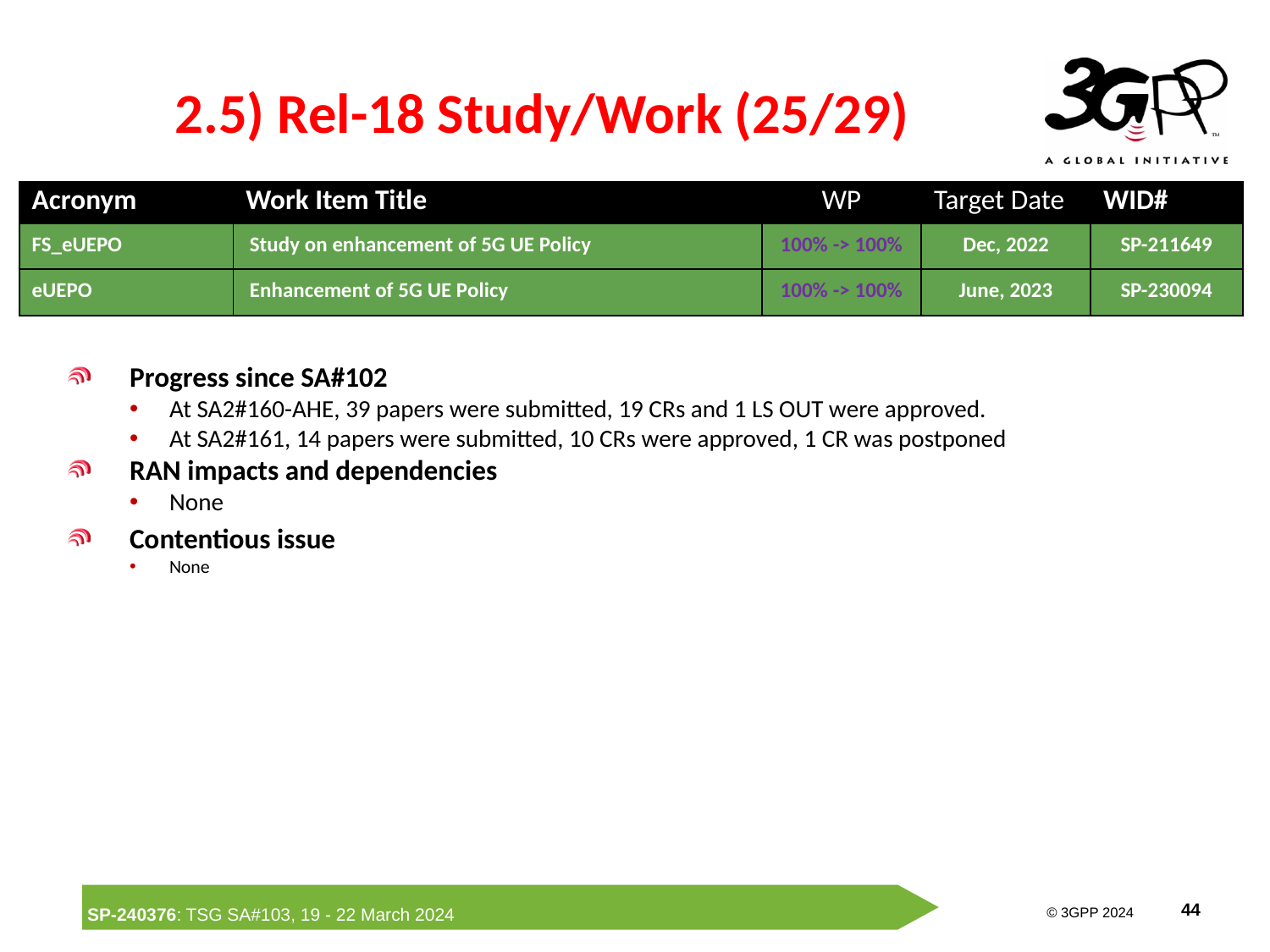

# 2.5) Rel-18 Study/Work (25/29)
| Acronym | Work Item Title | WP | Target Date | WID# |
| --- | --- | --- | --- | --- |
| FS\_eUEPO | Study on enhancement of 5G UE Policy | 100% -> 100% | Dec, 2022 | SP-211649 |
| eUEPO | Enhancement of 5G UE Policy | 100% -> 100% | June, 2023 | SP-230094 |
Progress since SA#102
At SA2#160-AHE, 39 papers were submitted, 19 CRs and 1 LS OUT were approved.
At SA2#161, 14 papers were submitted, 10 CRs were approved, 1 CR was postponed
RAN impacts and dependencies
None
Contentious issue
None